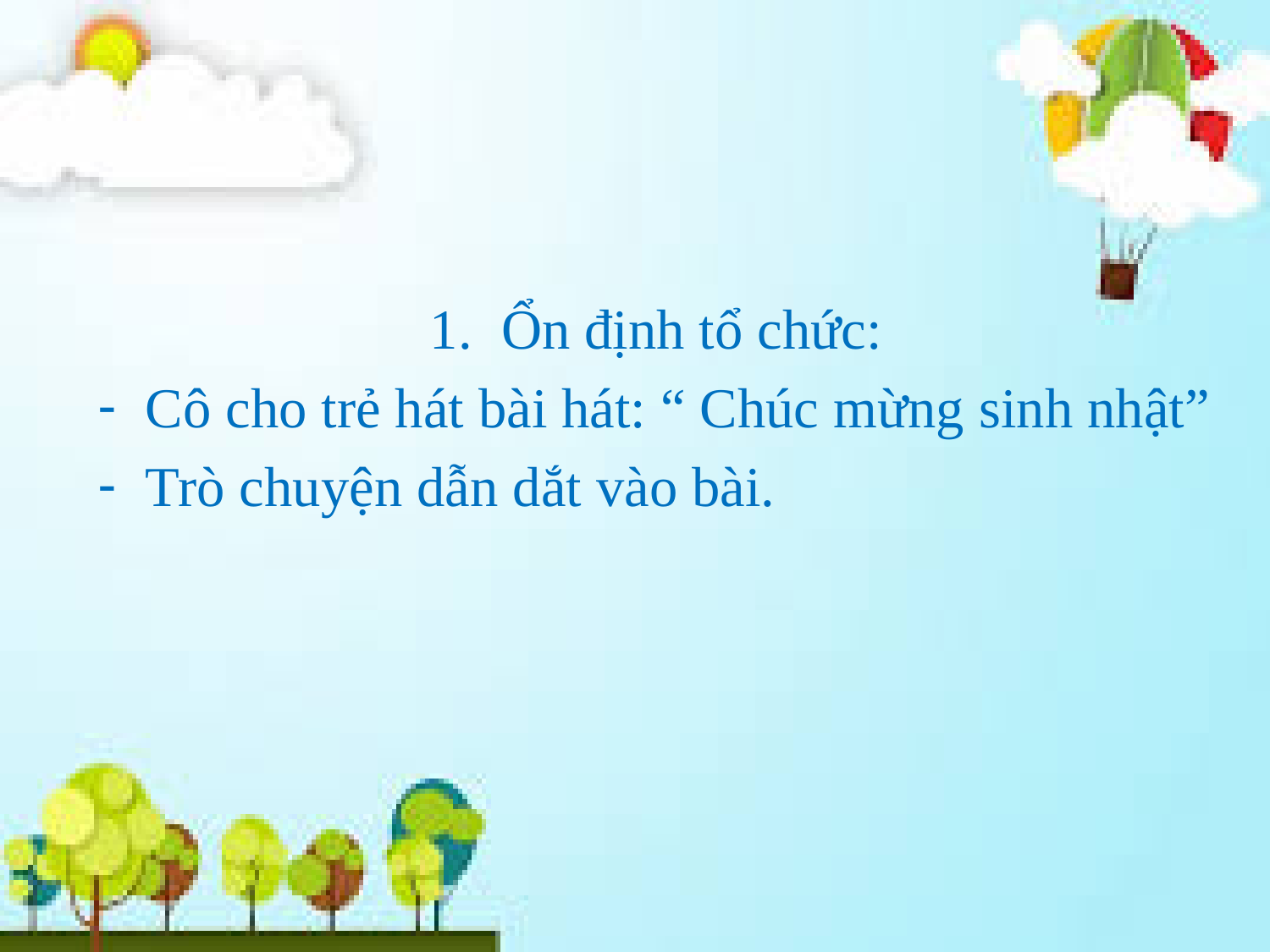

Ổn định tổ chức:
Cô cho trẻ hát bài hát: “ Chúc mừng sinh nhật”
Trò chuyện dẫn dắt vào bài.